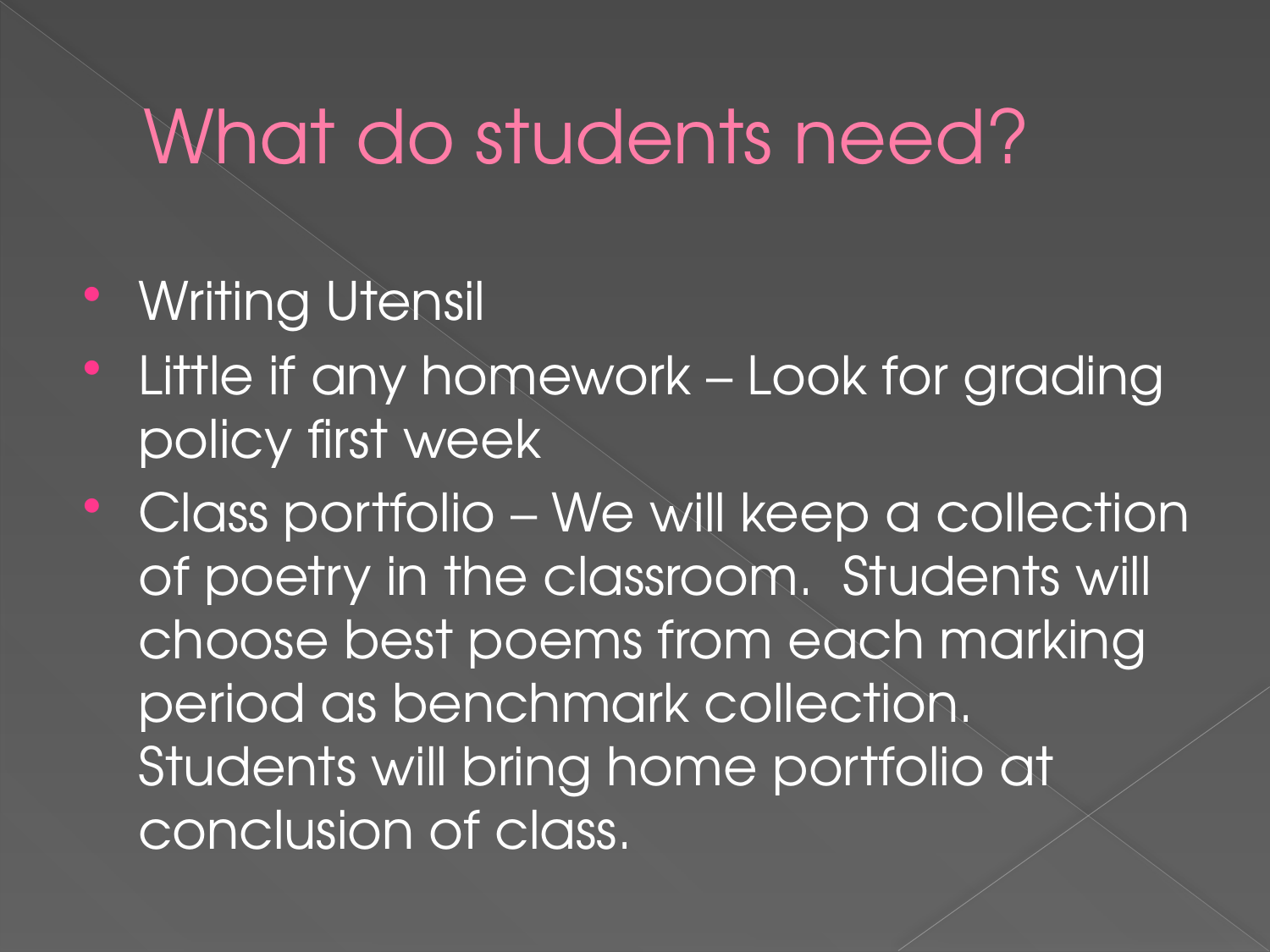

# What do students need?
Writing Utensil
Little if any homework – Look for grading policy first week
Class portfolio – We will keep a collection of poetry in the classroom.  Students will choose best poems from each marking period as benchmark collection.  Students will bring home portfolio at conclusion of class.